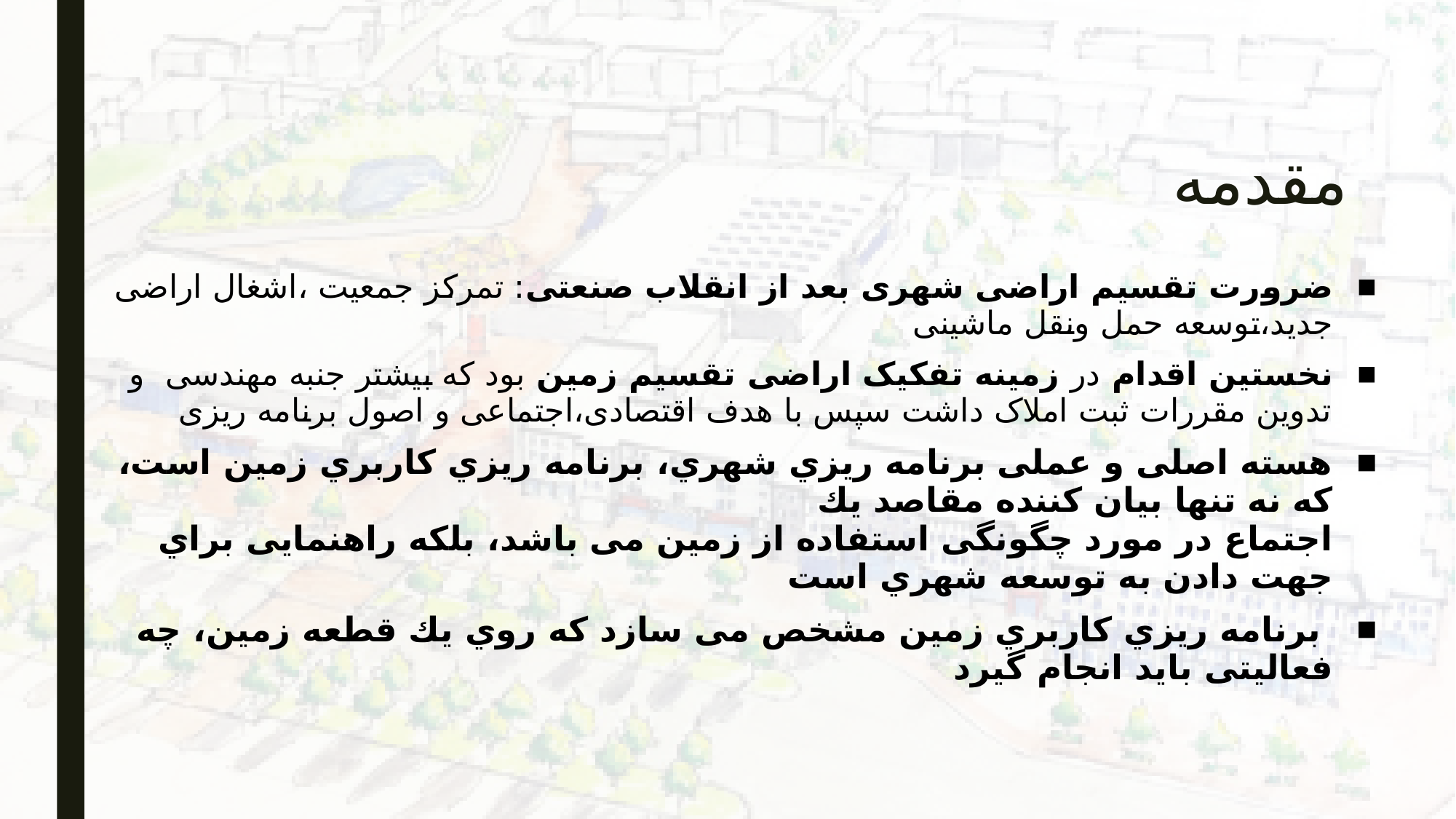

# مقدمه
ضرورت تقسیم اراضی شهری بعد از انقلاب صنعتی: تمرکز جمعیت ،اشغال اراضی جدید،توسعه حمل ونقل ماشینی
نخستین اقدام در زمینه تفکیک اراضی تقسیم زمین بود که بیشتر جنبه مهندسی  و تدوین مقررات ثبت املاک داشت سپس با هدف اقتصادی،اجتماعی و اصول برنامه ریزی
هسته اصلی و عملی برنامه ریزي شهري، برنامه ریزي کاربري زمين است، که نه تنها بيان کننده مقاصد یك
اجتماع در مورد چگونگی استفاده از زمين می باشد، بلکه راهنمایی براي جهت دادن به توسعه شهري است
 برنامه ریزي کاربري زمين مشخص می سازد که روي یك قطعه زمين، چه فعاليتی باید انجام گيرد